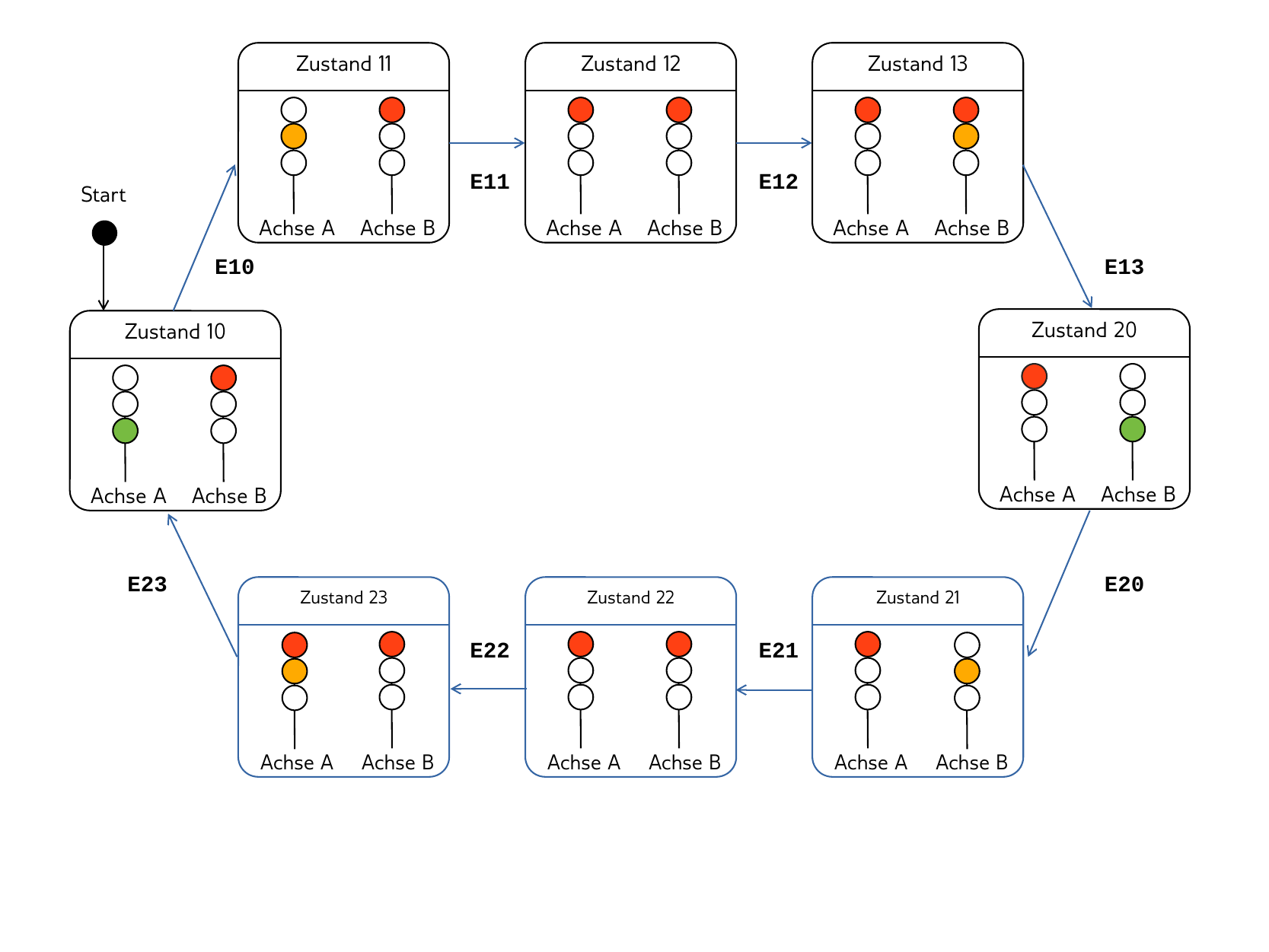

Zustand 11

Achse B
Achse A

Zustand 12

Achse B
Achse A

Zustand 13

Achse B
Achse A

E11
E12

Start

E10
E13

Zustand 20

Achse B
Achse A

Zustand 10

Achse B
Achse A

E23
E20

Zustand 23
Zustand 22
Zustand 21
E22
E21

Achse B
Achse B
Achse B
Achse A
Achse A
Achse A